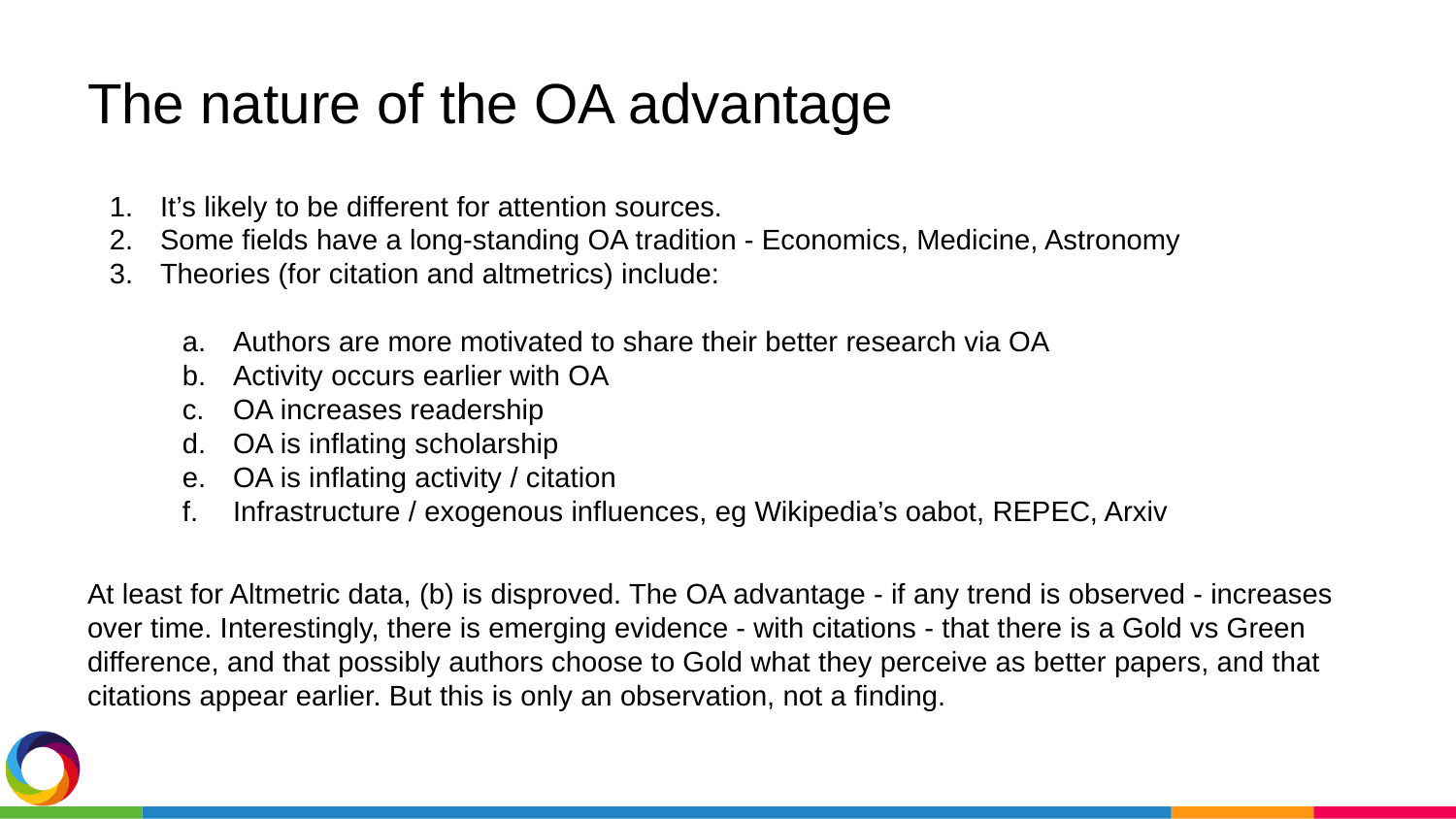

# The nature of the OA advantage
It’s likely to be different for attention sources.
Some fields have a long-standing OA tradition - Economics, Medicine, Astronomy
Theories (for citation and altmetrics) include:
Authors are more motivated to share their better research via OA
Activity occurs earlier with OA
OA increases readership
OA is inflating scholarship
OA is inflating activity / citation
Infrastructure / exogenous influences, eg Wikipedia’s oabot, REPEC, Arxiv

At least for Altmetric data, (b) is disproved. The OA advantage - if any trend is observed - increases over time. Interestingly, there is emerging evidence - with citations - that there is a Gold vs Green difference, and that possibly authors choose to Gold what they perceive as better papers, and that citations appear earlier. But this is only an observation, not a finding.